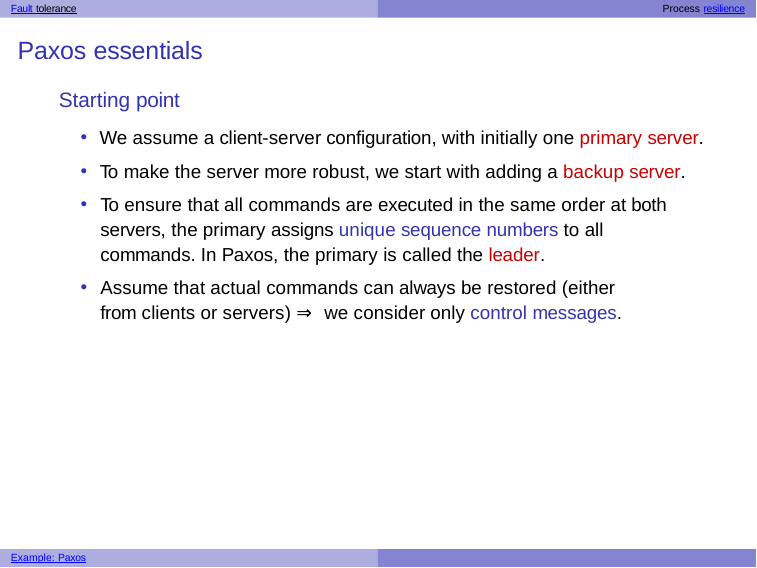

Fault tolerance	Process resilience
# Paxos essentials
Starting point
We assume a client-server configuration, with initially one primary server.
To make the server more robust, we start with adding a backup server.
To ensure that all commands are executed in the same order at both servers, the primary assigns unique sequence numbers to all commands. In Paxos, the primary is called the leader.
Assume that actual commands can always be restored (either from clients or servers) ⇒ we consider only control messages.

Example: Paxos